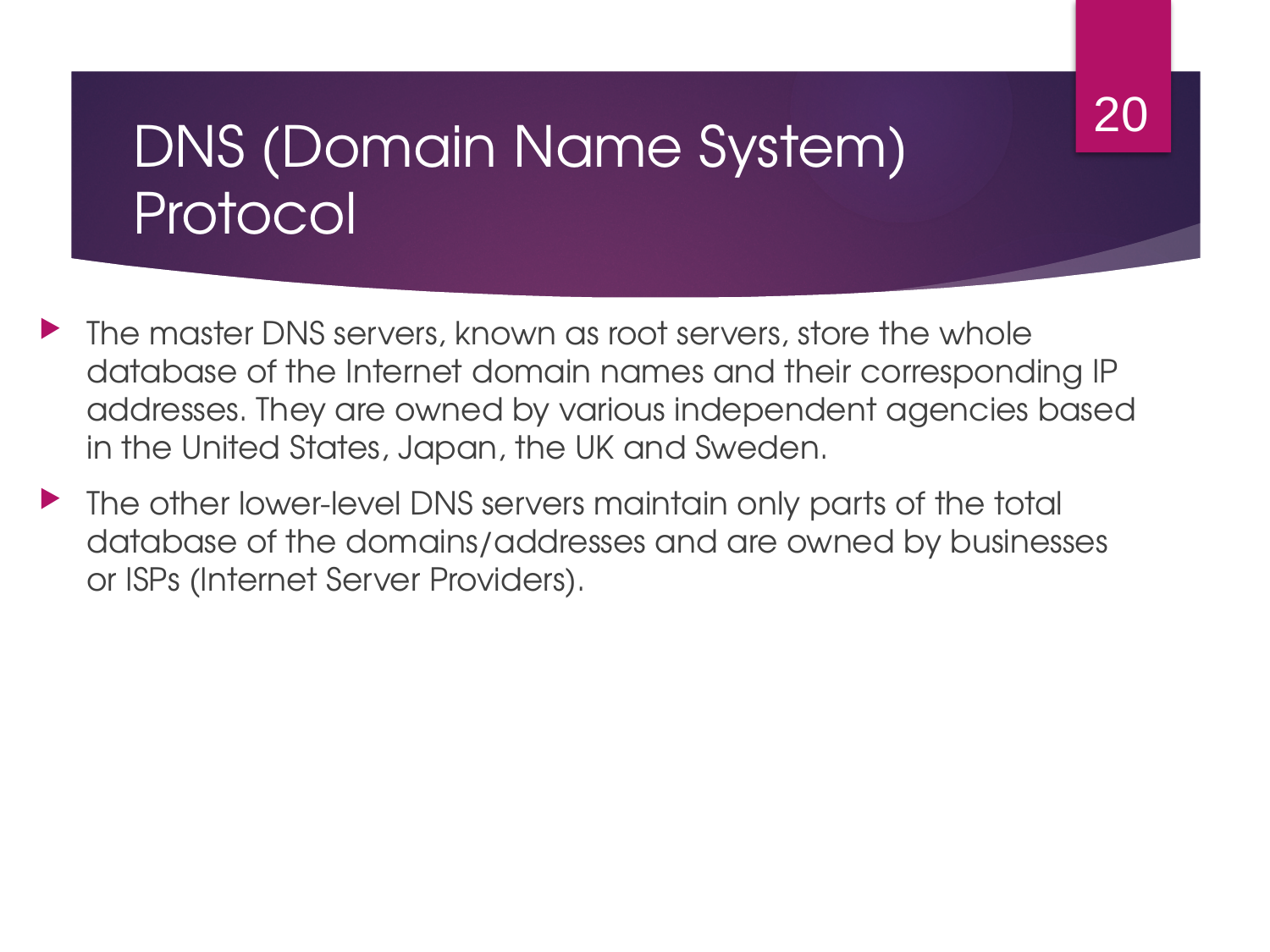

20
# DNS (Domain Name System) Protocol
The master DNS servers, known as root servers, store the whole database of the Internet domain names and their corresponding IP addresses. They are owned by various independent agencies based in the United States, Japan, the UK and Sweden.
The other lower-level DNS servers maintain only parts of the total database of the domains/addresses and are owned by businesses or ISPs (Internet Server Providers).